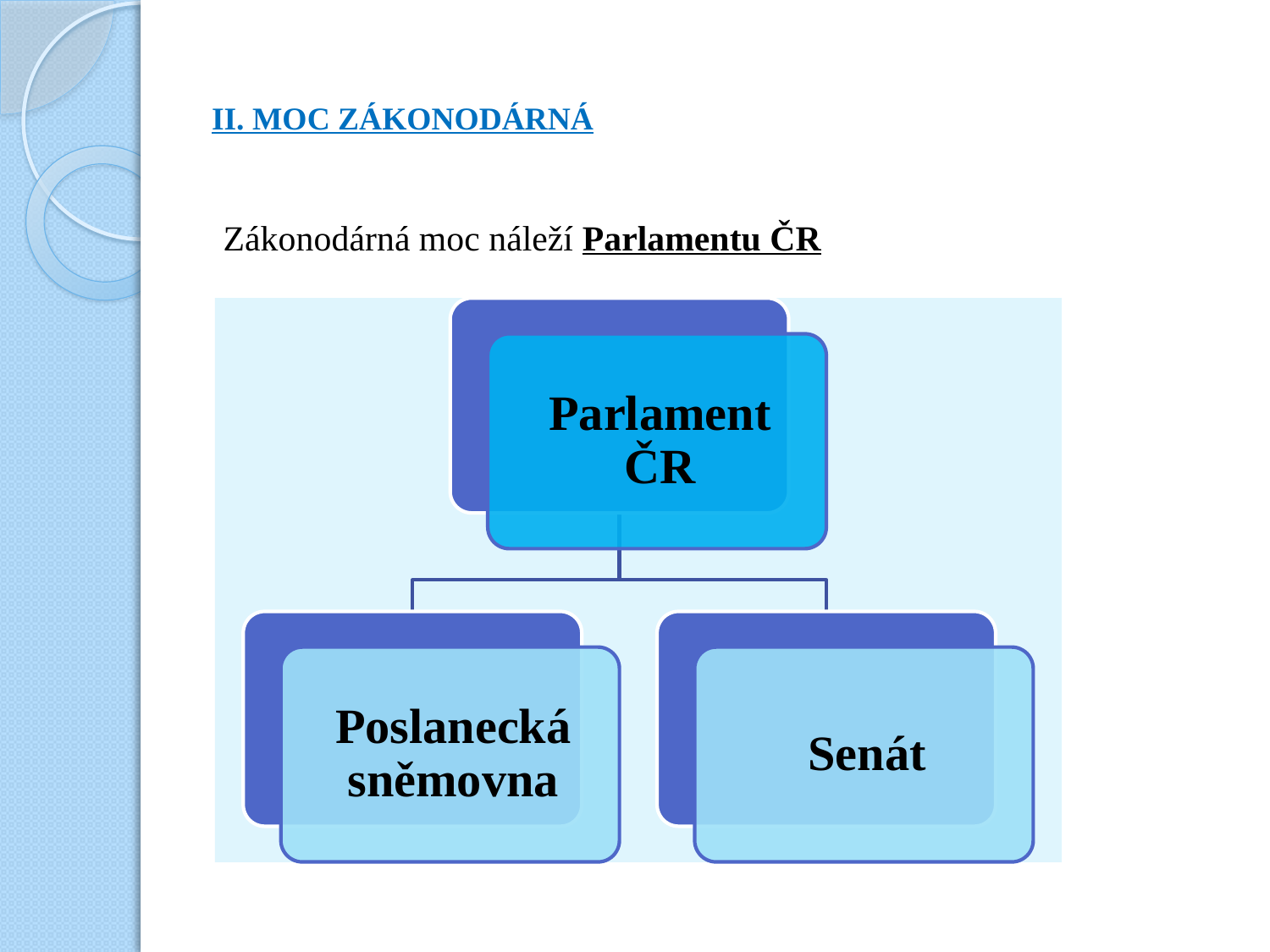

# II. MOC ZÁKONODÁRNÁ

Zákonodárná moc náleží Parlamentu ČR

Parlament ČR
Poslanecká sněmovna
Senát